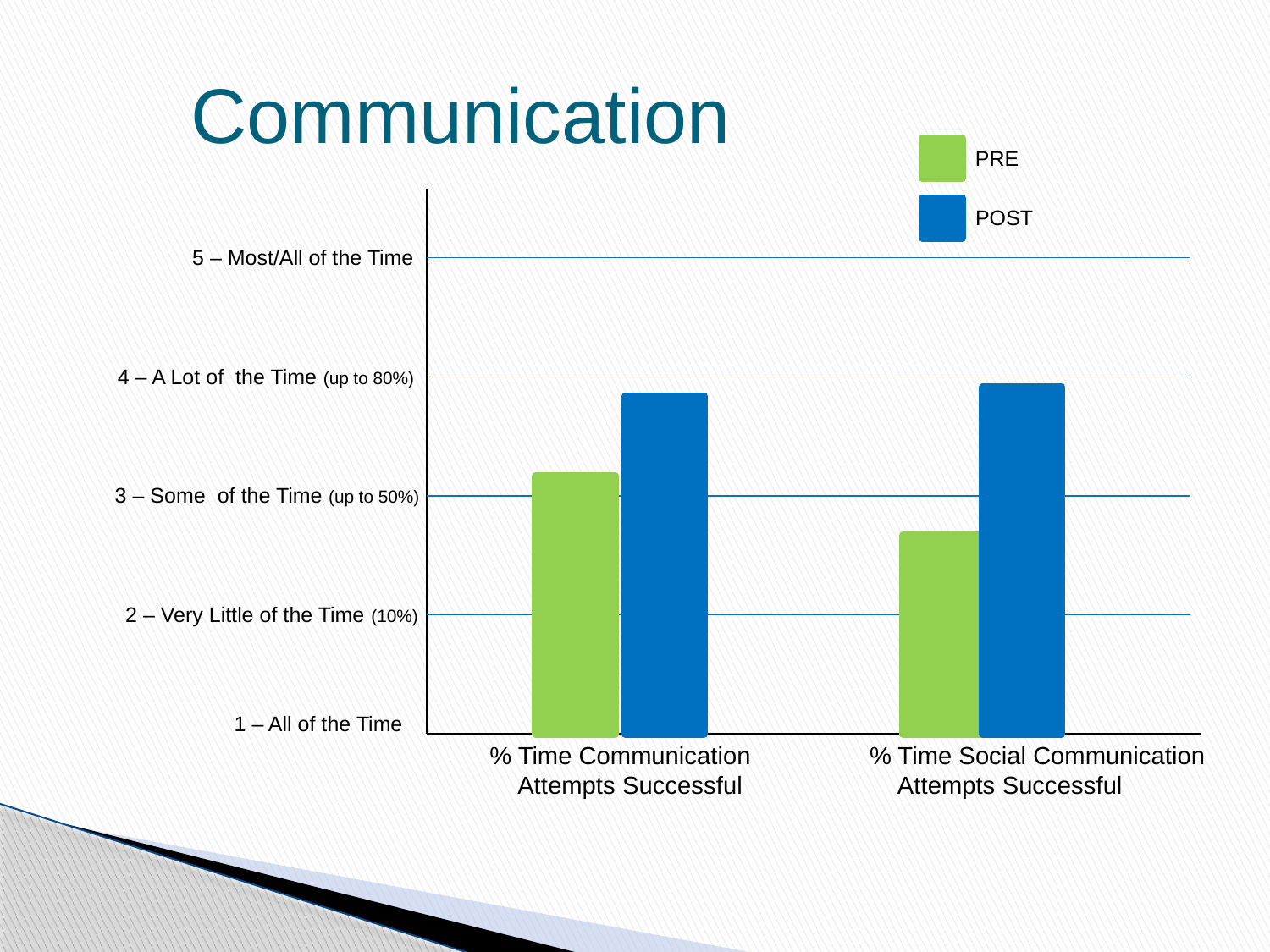

Communication

PRE

POST
5 – Most/All of the Time
4 – A Lot of  the Time (up to 80%)

3 – Some  of the Time (up to 50%)

2 – Very Little of the Time (10%)
1 – All of the Time
% Time Communication
    Attempts Successful
% Time Social Communication
    Attempts Successful